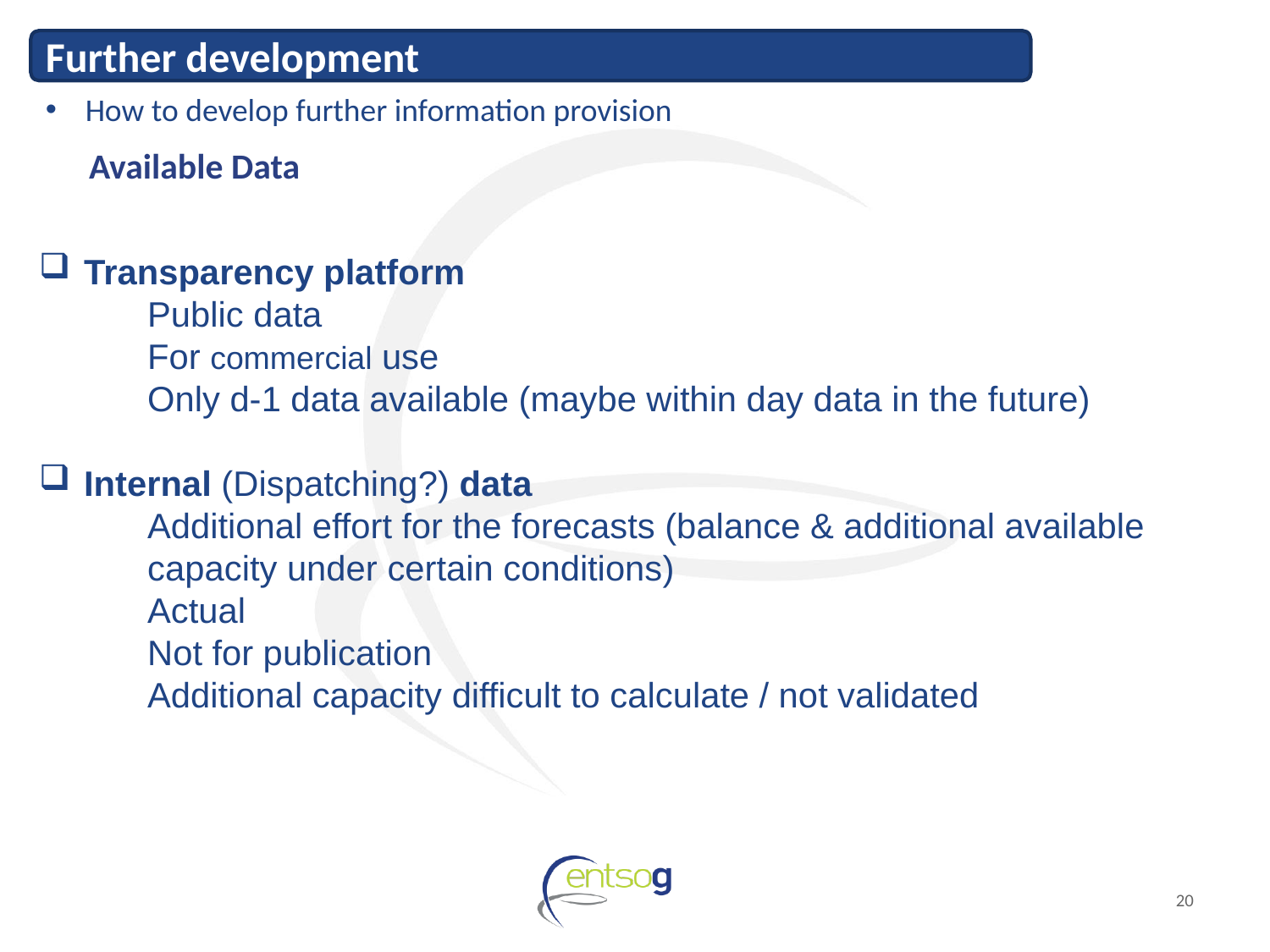

Further development
How to develop further information provision
# Available Data
Transparency platform
Public data
For commercial use
Only d-1 data available (maybe within day data in the future)

Internal (Dispatching?) data
Additional effort for the forecasts (balance & additional available capacity under certain conditions)
Actual
Not for publication
Additional capacity difficult to calculate / not validated

20